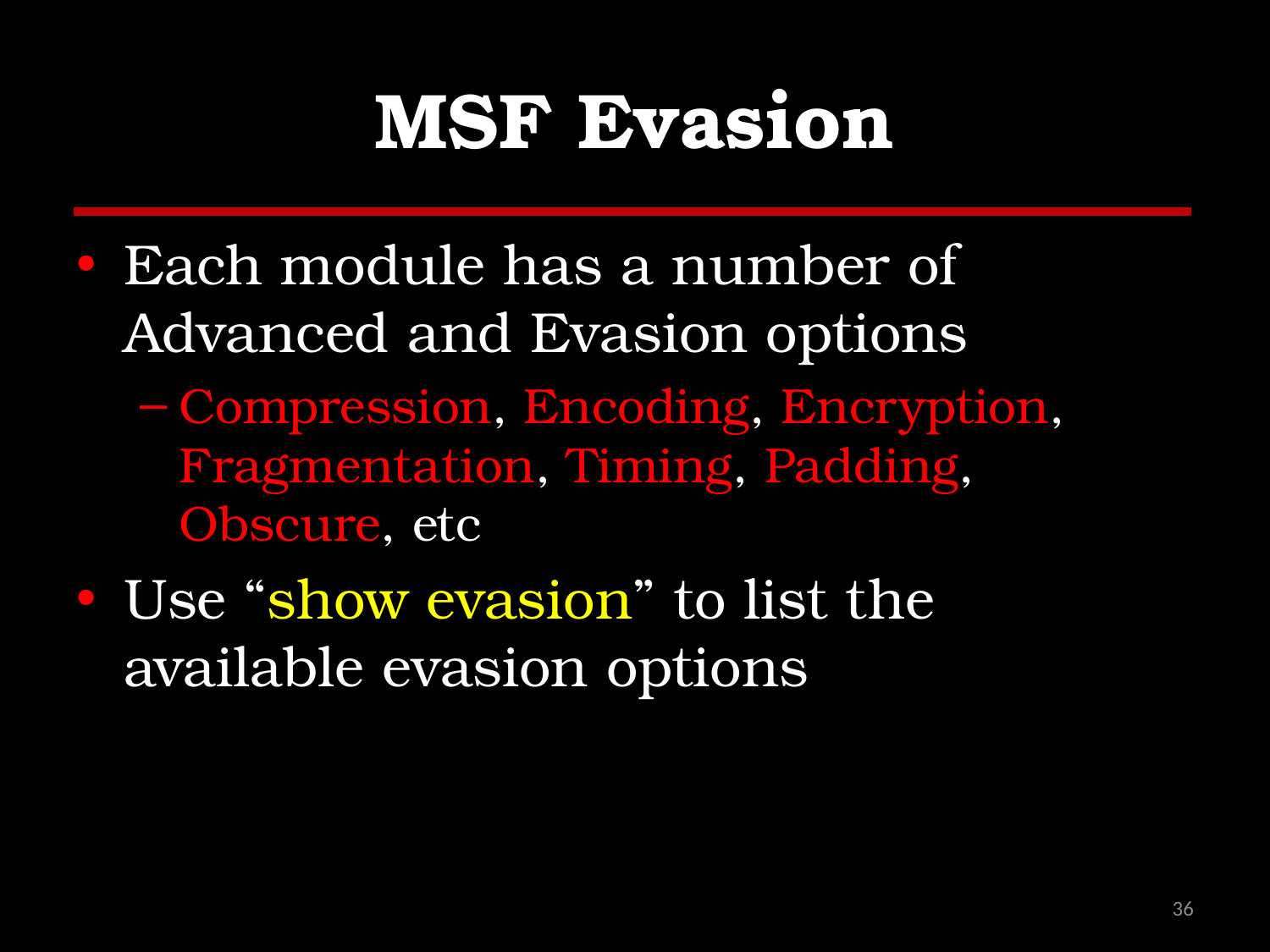

# MSF Evasion
Each module has a number of Advanced and Evasion options
Compression, Encoding, Encryption, Fragmentation, Timing, Padding, Obscure, etc
Use “show evasion” to list the available evasion options

36